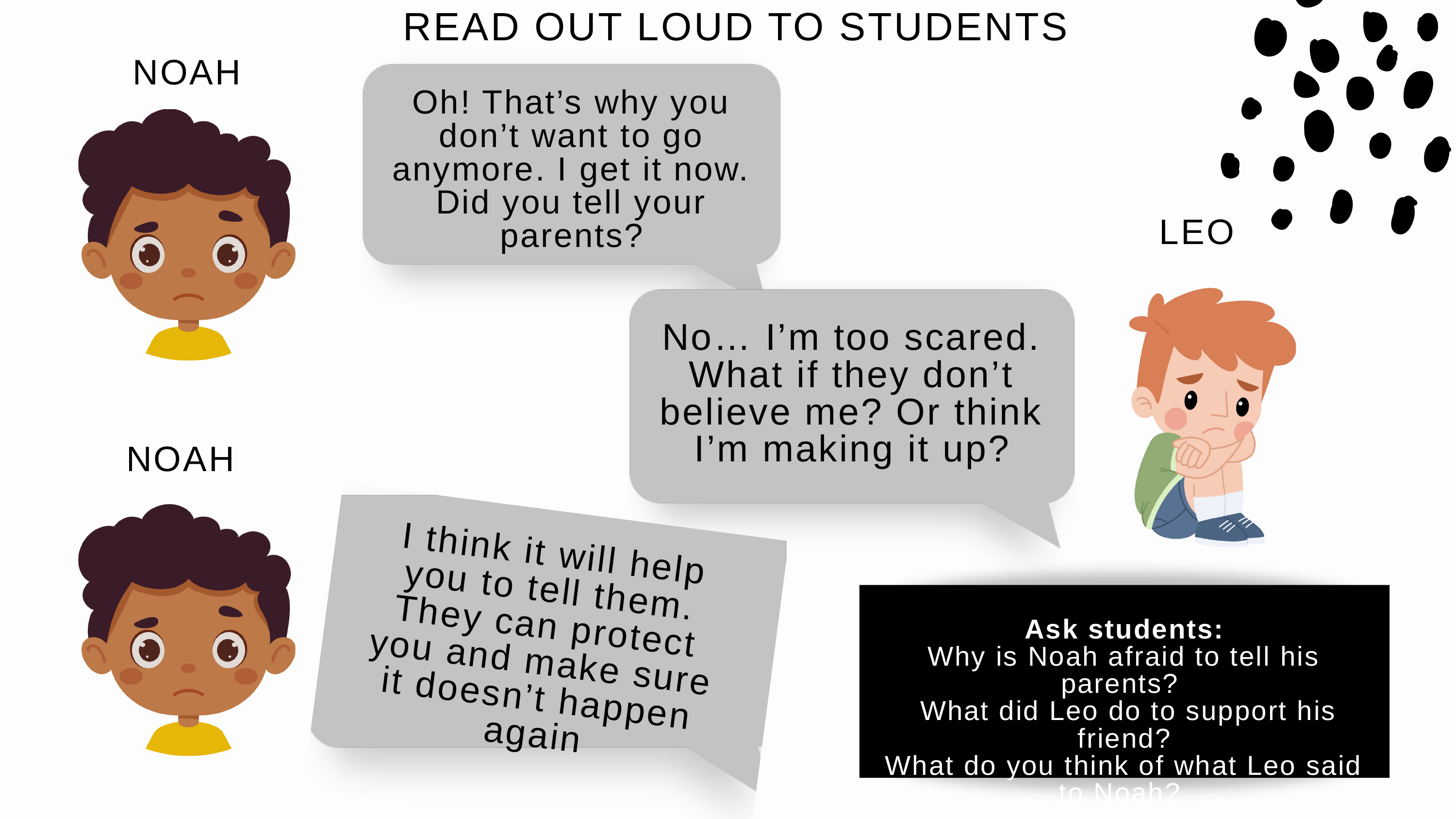

READ OUT LOUD TO STUDENTS

NOAH
Oh! That’s why you don’t want to go anymore. I get it now. Did you tell your parents?

LEO

No… I’m too scared. What if they don’t believe me? Or think I’m making it up?
NOAH

I think it will help you to tell them. They can protect you and make sure it doesn’t happen again

Ask students:
Why is Noah afraid to tell his parents?
 What did Leo do to support his friend?
What do you think of what Leo said to Noah?